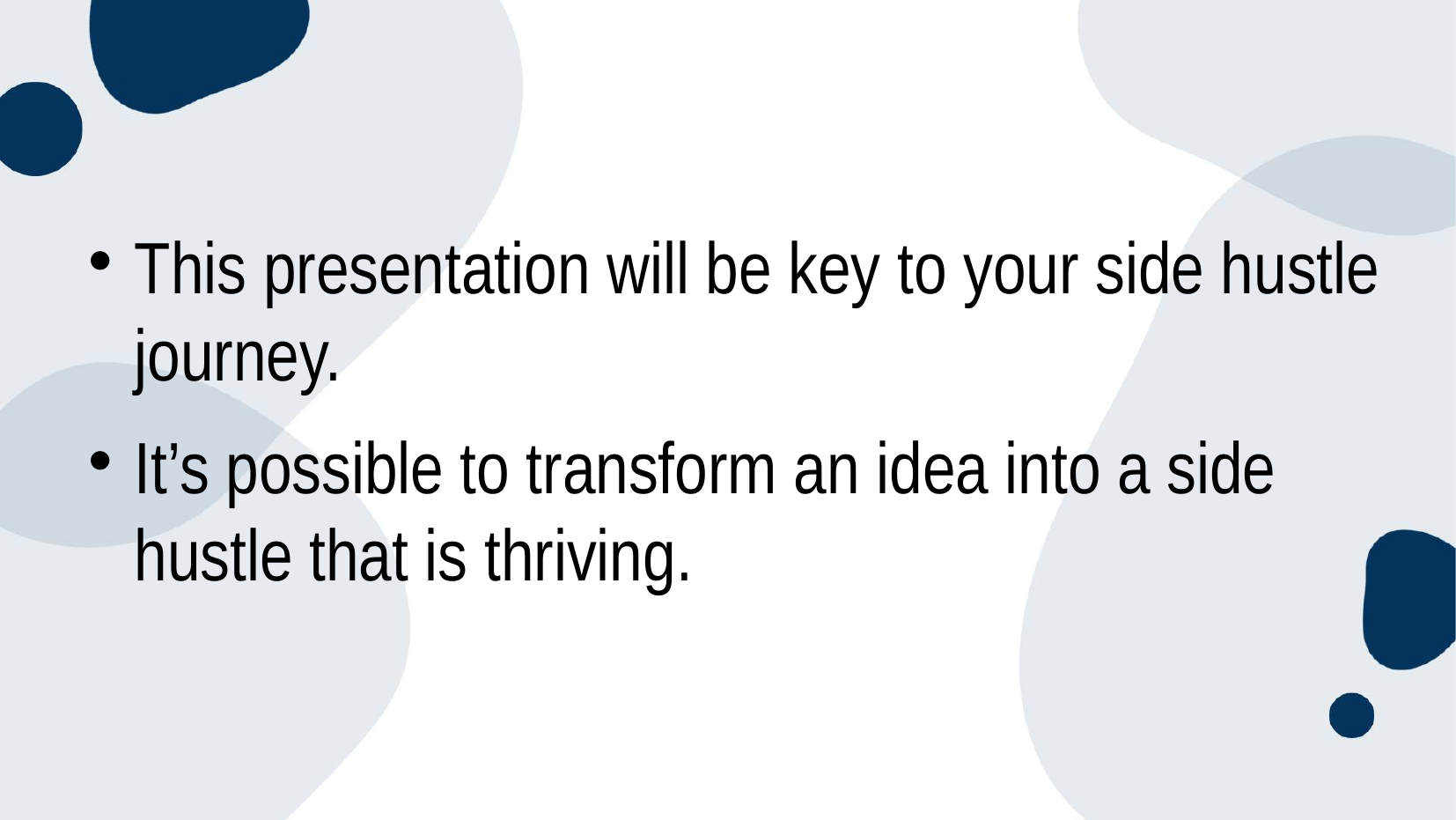

#
This presentation will be key to your side hustle journey.
It’s possible to transform an idea into a side hustle that is thriving.